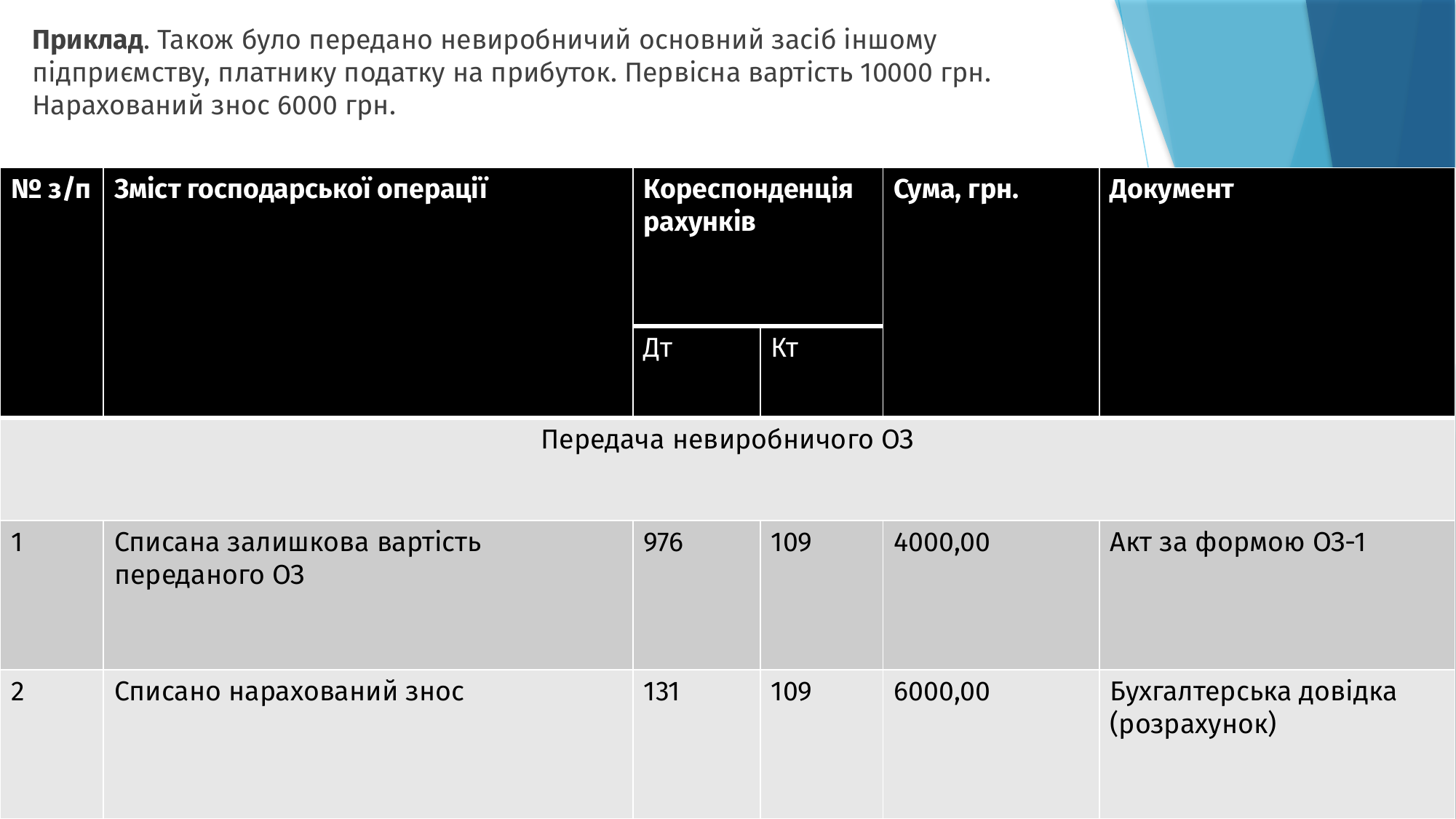

Приклад. Також було передано невиробничий основний засіб іншому підприємству, платнику податку на прибуток. Первісна вартість 10000 грн. Нарахований знос 6000 грн.
| № з/п | Зміст господарської операції | Кореспонденція рахунків |  | Сума, грн. | Документ |
| --- | --- | --- | --- | --- | --- |
|  |  | Дт | Кт |  |  |
| Передача невиробничого ОЗ |  |  |  |  |  |
| 1 | Списана залишкова вартість переданого ОЗ | 976 | 109 | 4000,00 | Акт за формою ОЗ-1 |
| 2 | Списано нарахований знос | 131 | 109 | 6000,00 | Бухгалтерська довідка (розрахунок) |